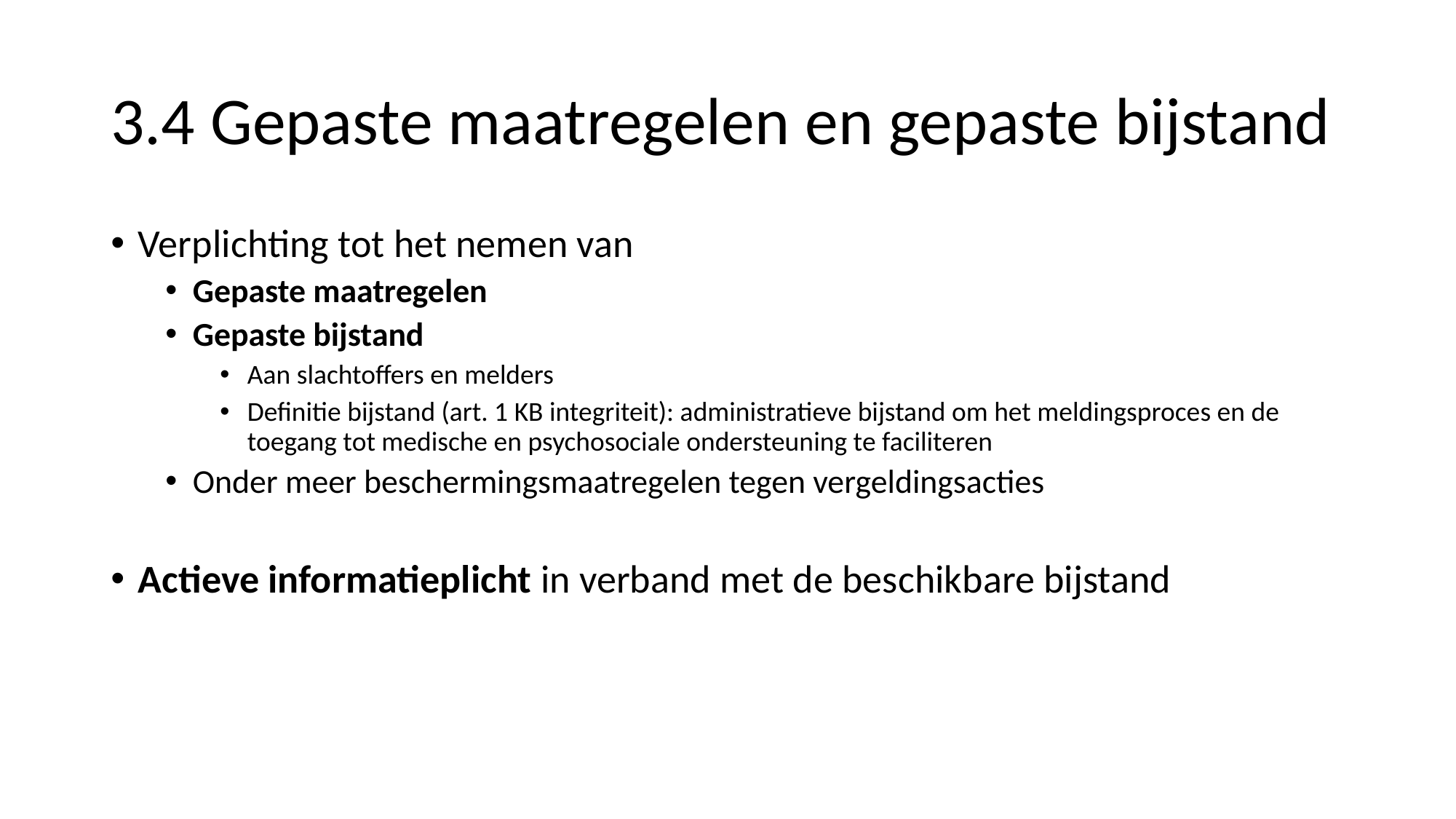

# 3.4 Gepaste maatregelen en gepaste bijstand
Verplichting tot het nemen van
Gepaste maatregelen
Gepaste bijstand
Aan slachtoffers en melders
Definitie bijstand (art. 1 KB integriteit): administratieve bijstand om het meldingsproces en de toegang tot medische en psychosociale ondersteuning te faciliteren
Onder meer beschermingsmaatregelen tegen vergeldingsacties

Actieve informatieplicht in verband met de beschikbare bijstand